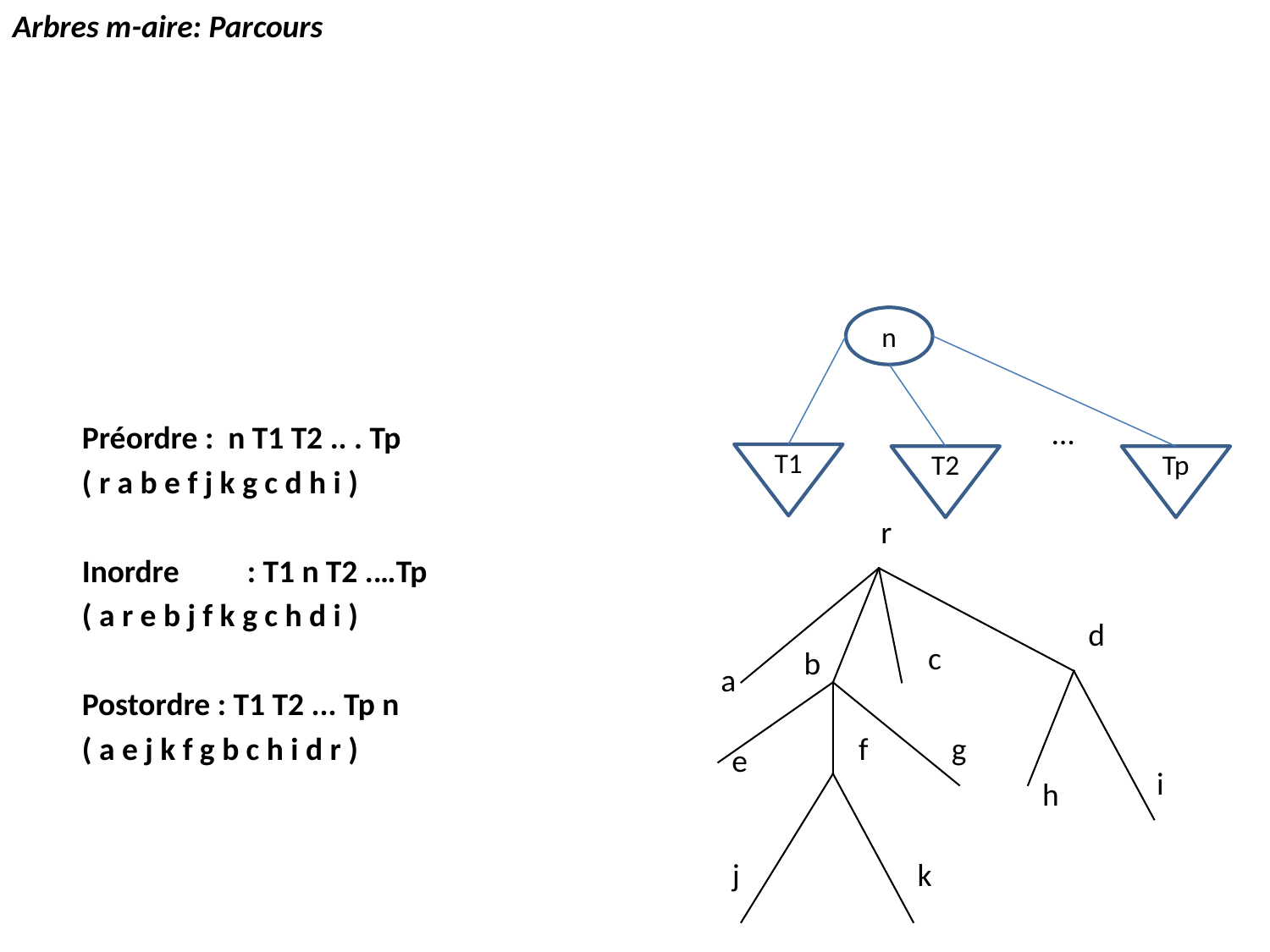

Arbres m-aire: Parcours
n
…
T1
T2
Tp

Préordre :  n T1 T2 .. . Tp
( r a b e f j k g c d h i )

Inordre 	: T1 n T2 .…Tp
( a r e b j f k g c h d i )

Postordre : T1 T2 ... Tp n
( a e j k f g b c h i d r )

r

d
c
b
a

f
g
e
i
h

j
k